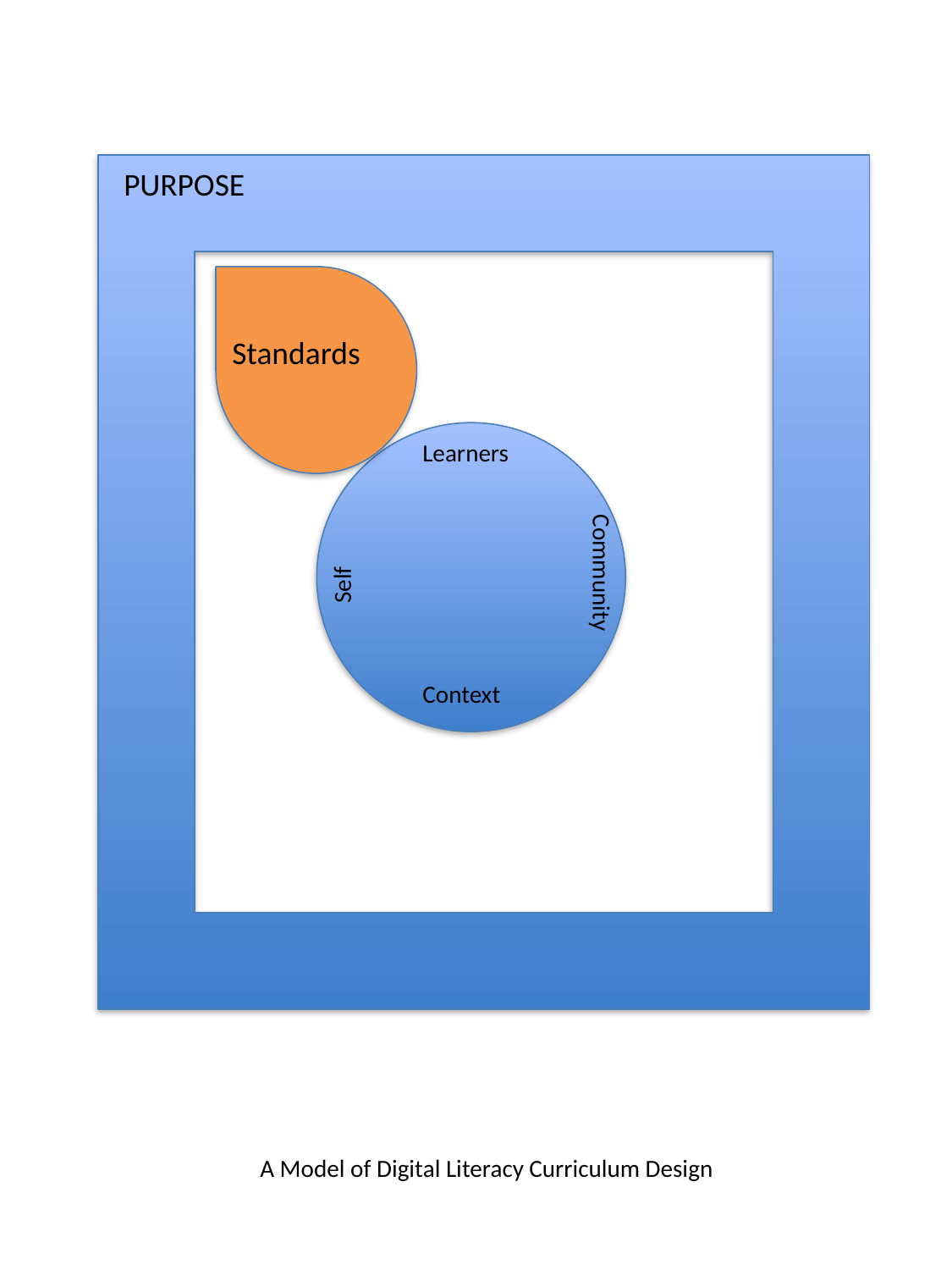

PURPOSE

Standards

Learners
Self
Community
Context
# A Model of Digital Literacy Curriculum Design